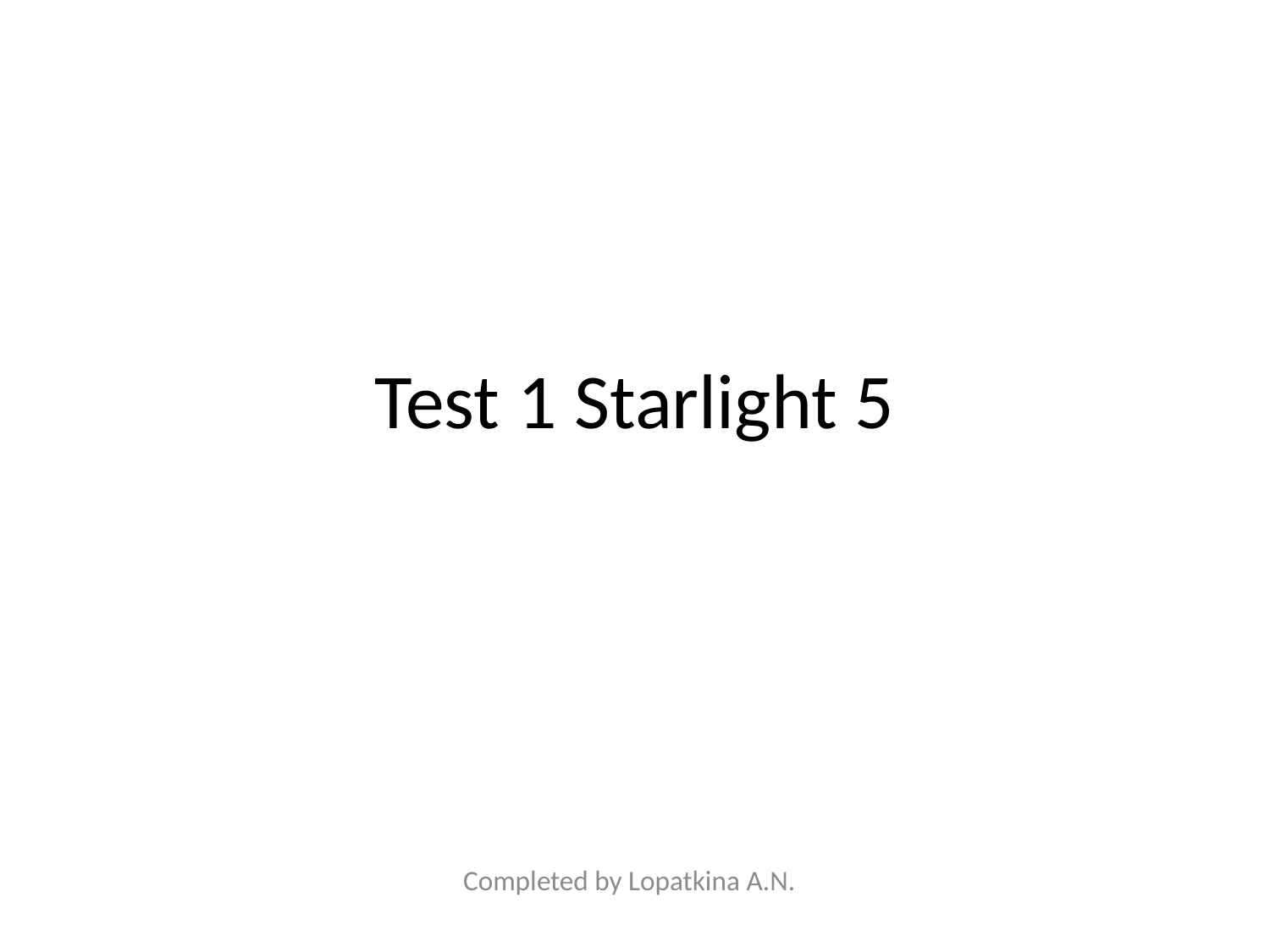

# Test 1 Starlight 5
Completed by Lopatkina A.N.